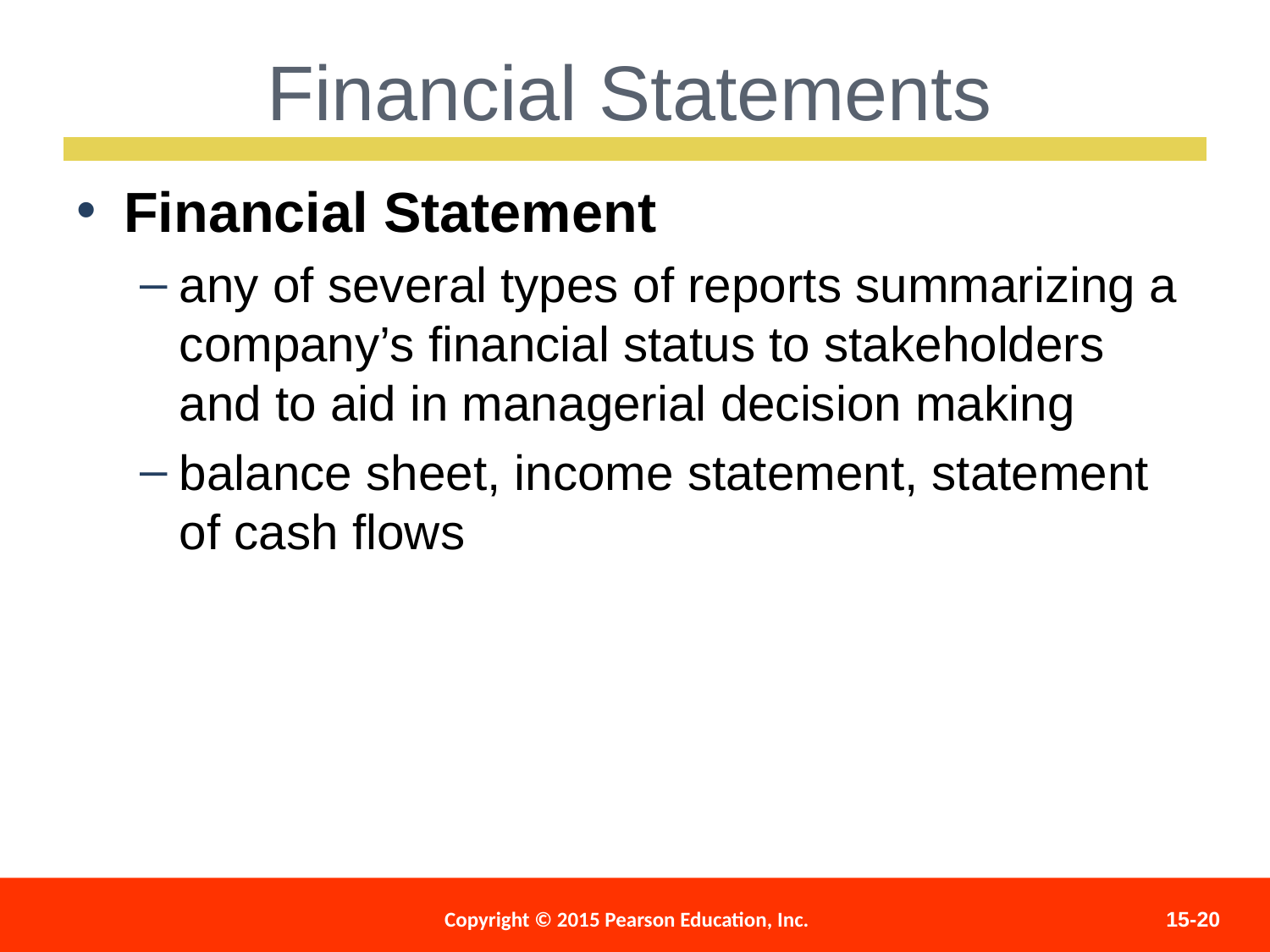

Financial Statements
Financial Statement
any of several types of reports summarizing a company’s financial status to stakeholders and to aid in managerial decision making
balance sheet, income statement, statement of cash flows